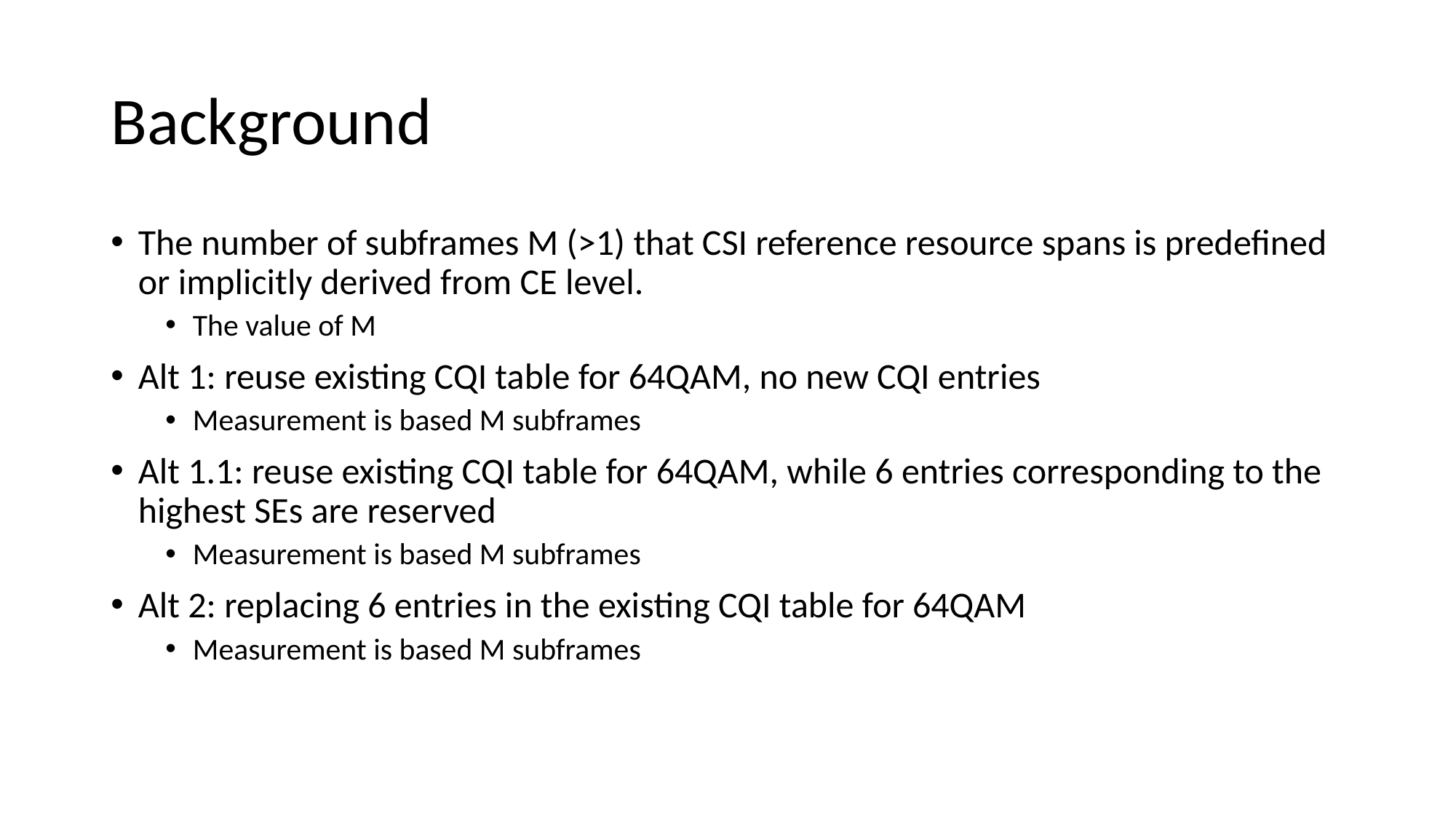

# Background
The number of subframes M (>1) that CSI reference resource spans is predefined or implicitly derived from CE level.
The value of M
Alt 1: reuse existing CQI table for 64QAM, no new CQI entries
Measurement is based M subframes
Alt 1.1: reuse existing CQI table for 64QAM, while 6 entries corresponding to the highest SEs are reserved
Measurement is based M subframes
Alt 2: replacing 6 entries in the existing CQI table for 64QAM
Measurement is based M subframes